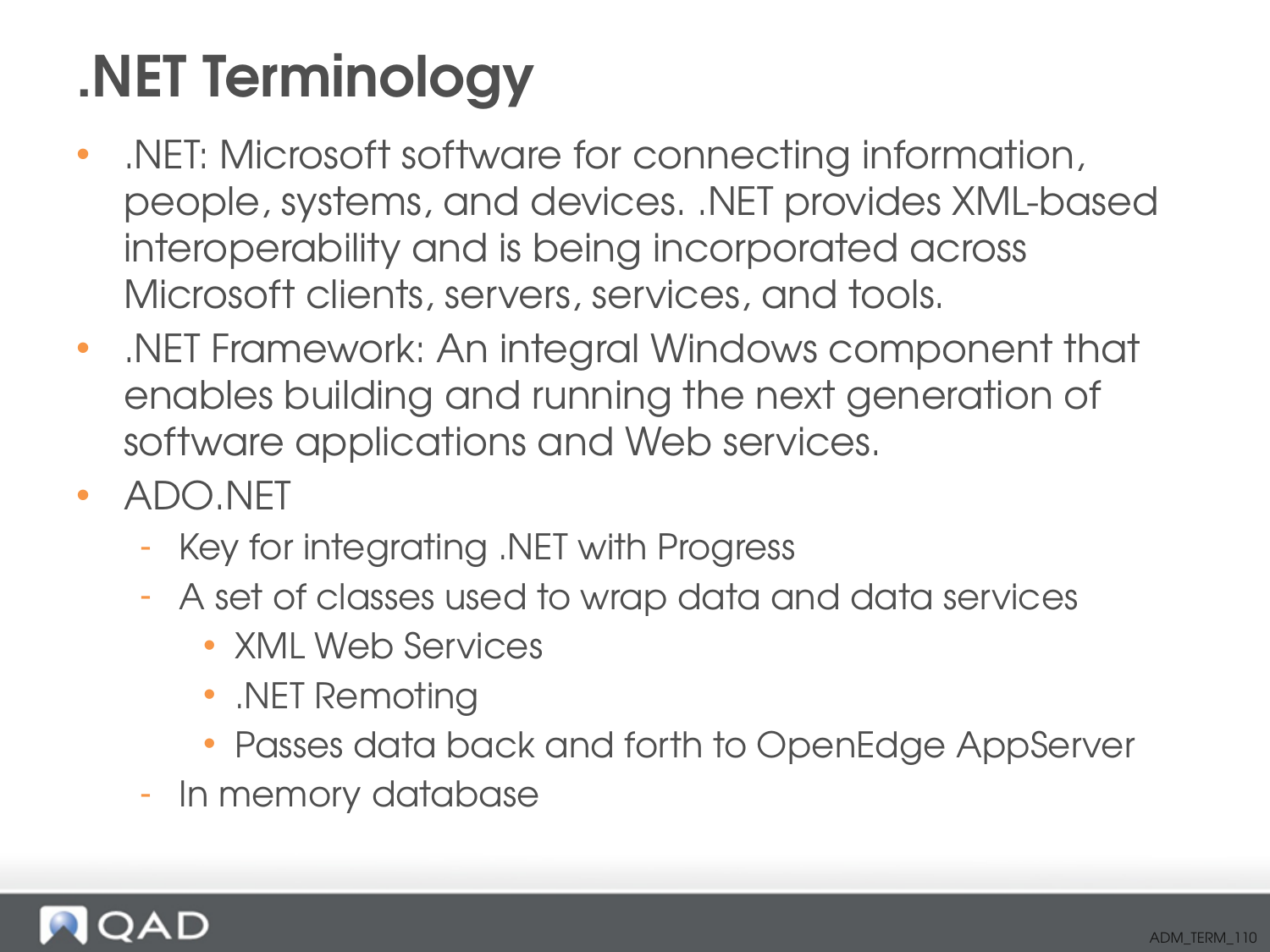

# .NET Terminology
.NET: Microsoft software for connecting information, people, systems, and devices. .NET provides XML-based interoperability and is being incorporated across Microsoft clients, servers, services, and tools.
.NET Framework: An integral Windows component that enables building and running the next generation of software applications and Web services.
ADO.NET
Key for integrating .NET with Progress
A set of classes used to wrap data and data services
XML Web Services
.NET Remoting
Passes data back and forth to OpenEdge AppServer
In memory database

ADM_TERM_110